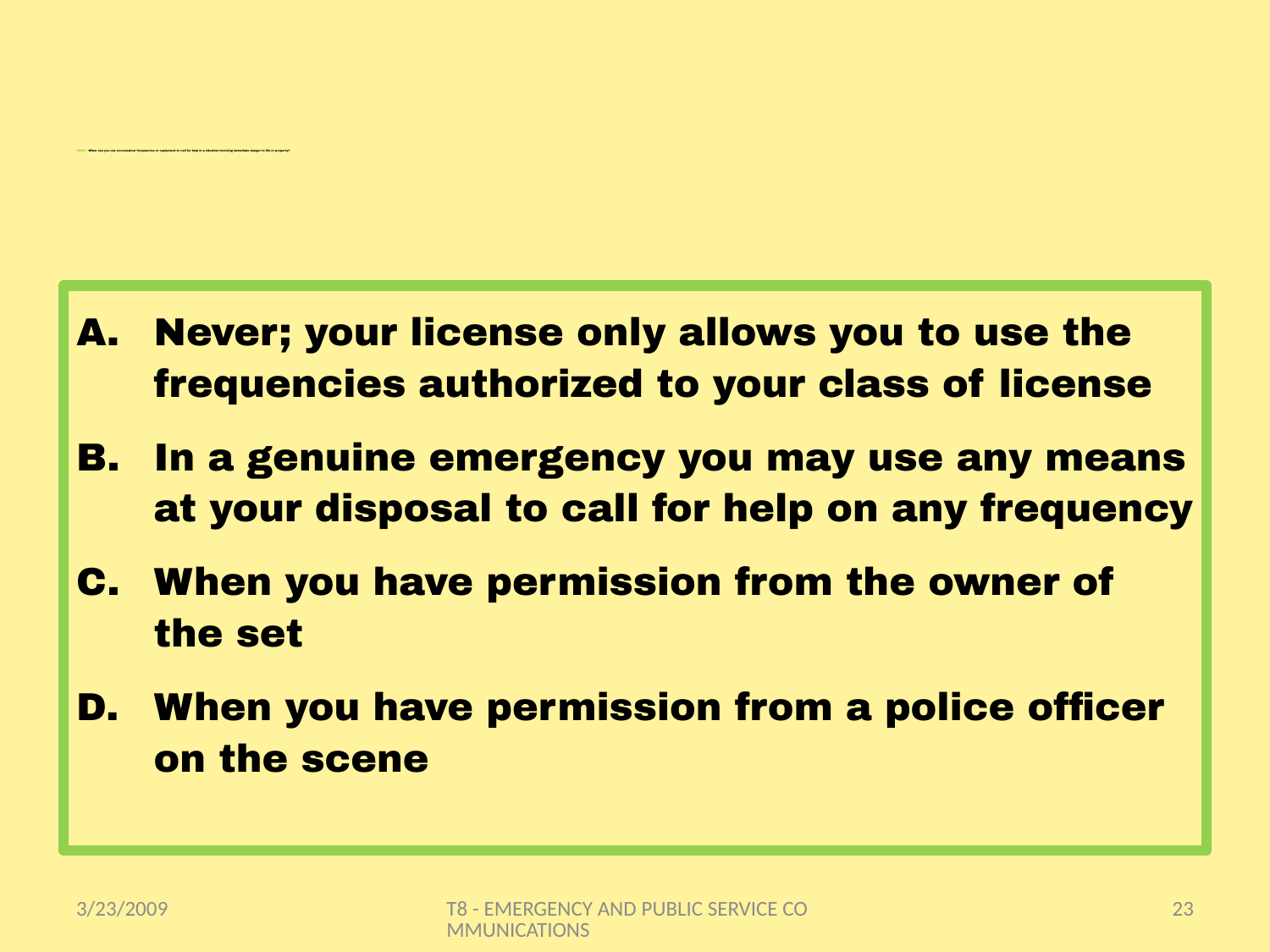

# T8B08 - When can you use non-amateur frequencies or equipment to call for help in a situation involving immediate danger to life or property?

Never; your license only allows you to use the frequencies authorized to your class of license

In a genuine emergency you may use any means at your disposal to call for help on any frequency

When you have permission from the owner of the set

When you have permission from a police officer on the scene
3/23/2009
T8 - EMERGENCY AND PUBLIC SERVICE COMMUNICATIONS
23